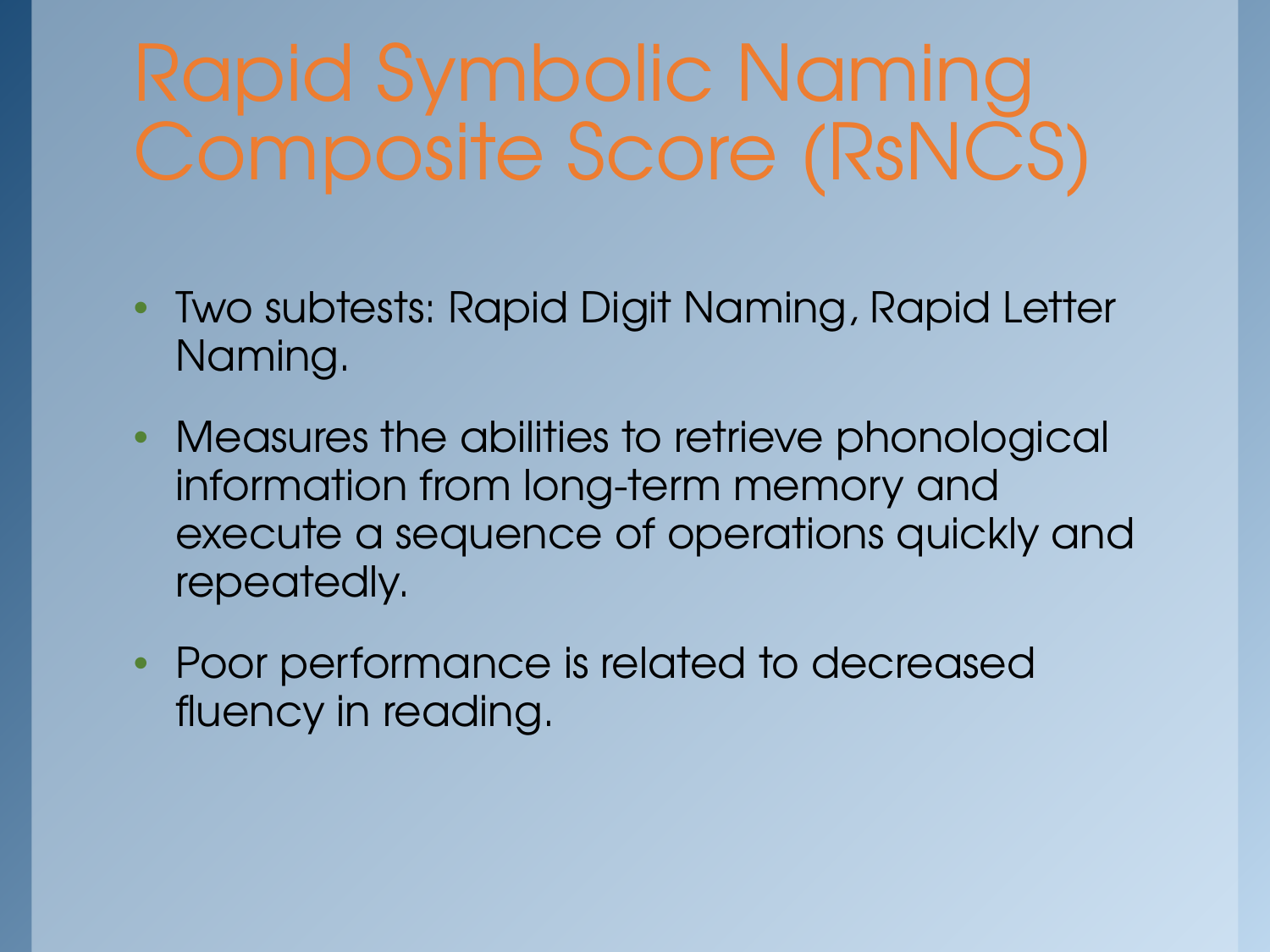

# Rapid Symbolic Naming Composite Score (RsNCS)
Two subtests: Rapid Digit Naming, Rapid Letter Naming.
Measures the abilities to retrieve phonological information from long-term memory and execute a sequence of operations quickly and repeatedly.
Poor performance is related to decreased fluency in reading.